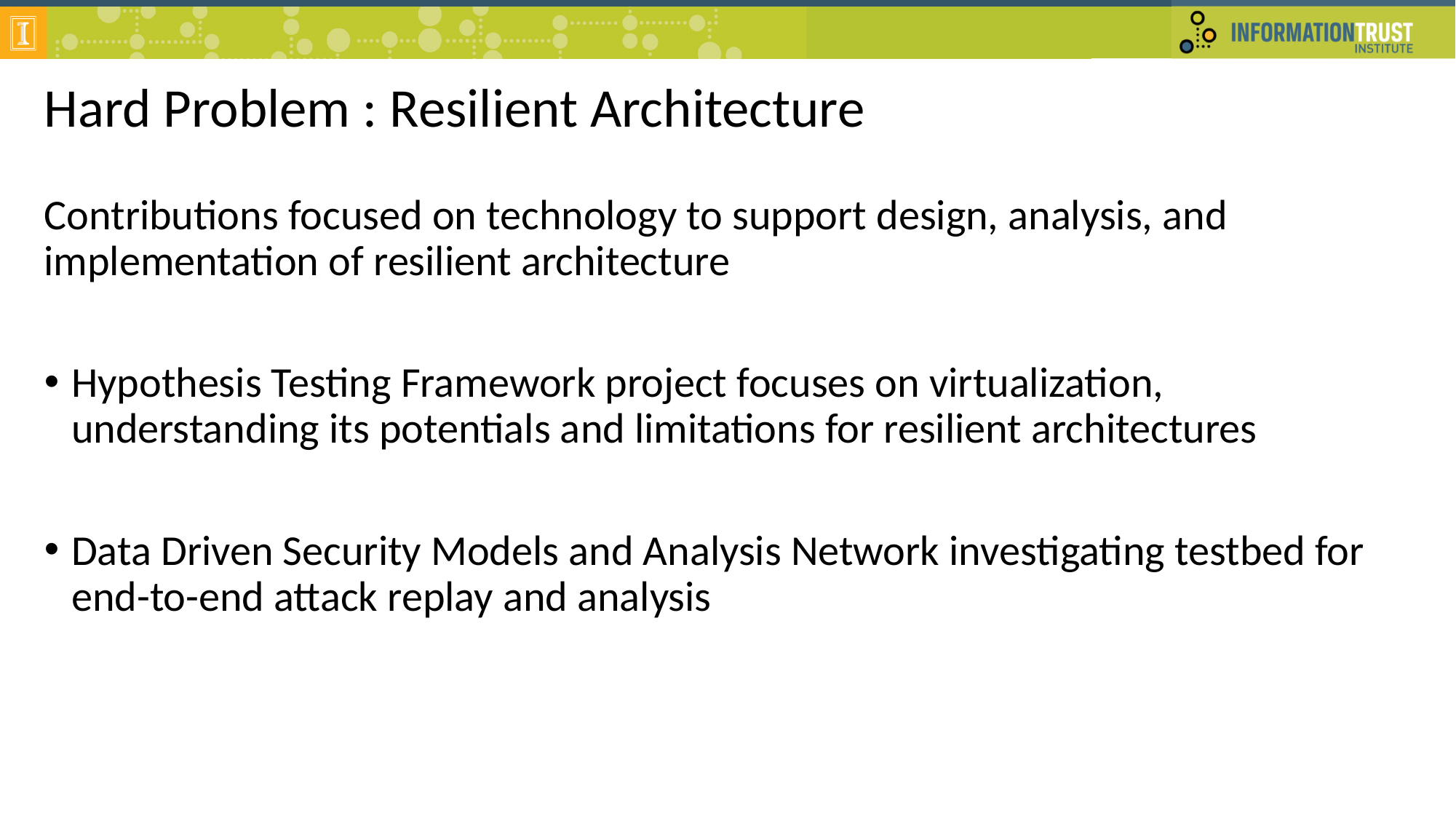

# Hard Problem : Resilient Architecture
Contributions focused on technology to support design, analysis, and implementation of resilient architecture

Hypothesis Testing Framework project focuses on virtualization, understanding its potentials and limitations for resilient architectures

Data Driven Security Models and Analysis Network investigating testbed for end-to-end attack replay and analysis